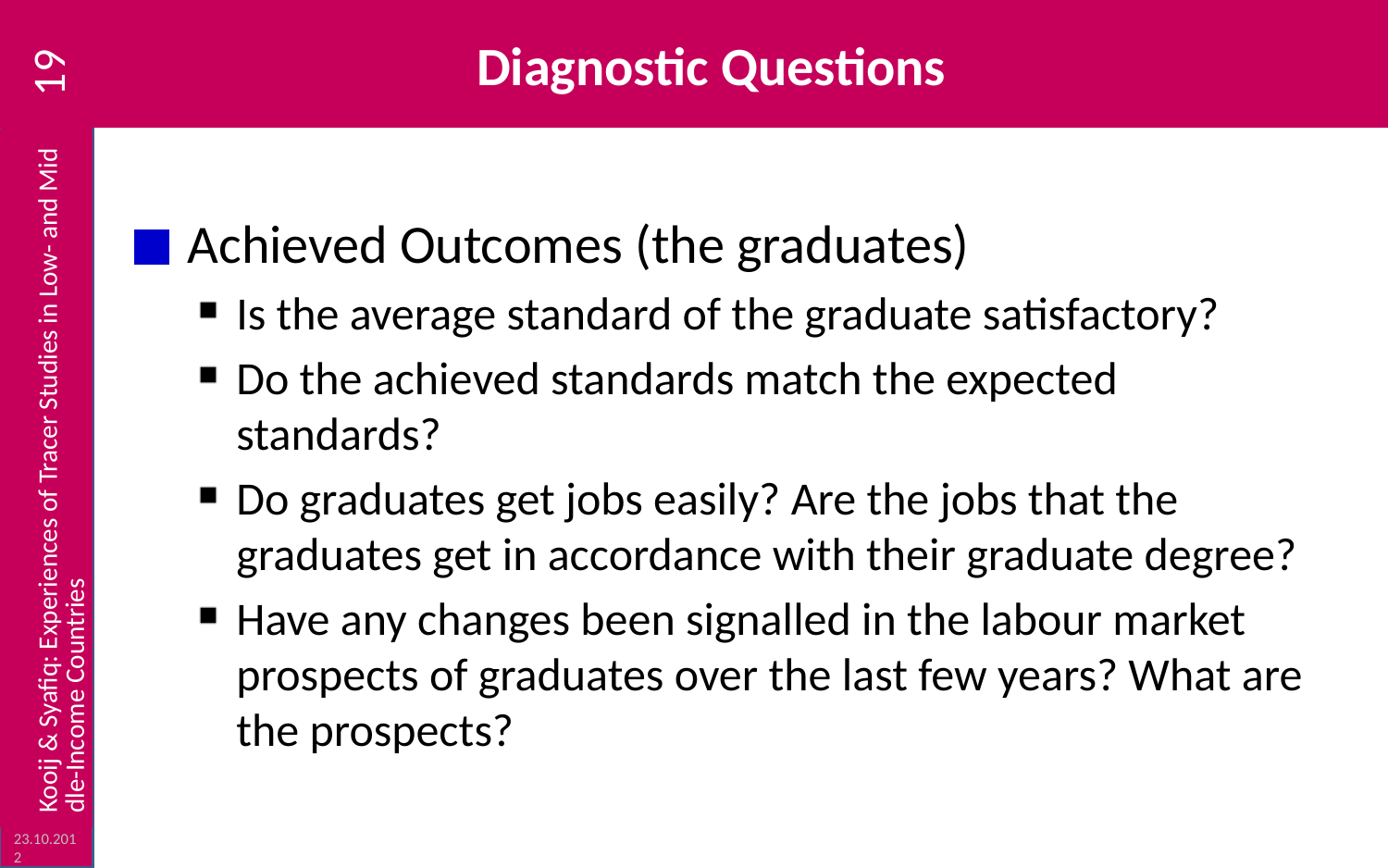

# Diagnostic Questions
19
 Achieved Outcomes (the graduates)
Is the average standard of the graduate satisfactory?
Do the achieved standards match the expected standards?
Do graduates get jobs easily? Are the jobs that the graduates get in accordance with their graduate degree?
Have any changes been signalled in the labour market prospects of graduates over the last few years? What are the prospects?
Kooij & Syafiq: Experiences of Tracer Studies in Low- and Middle-Income Countries
23.10.2012